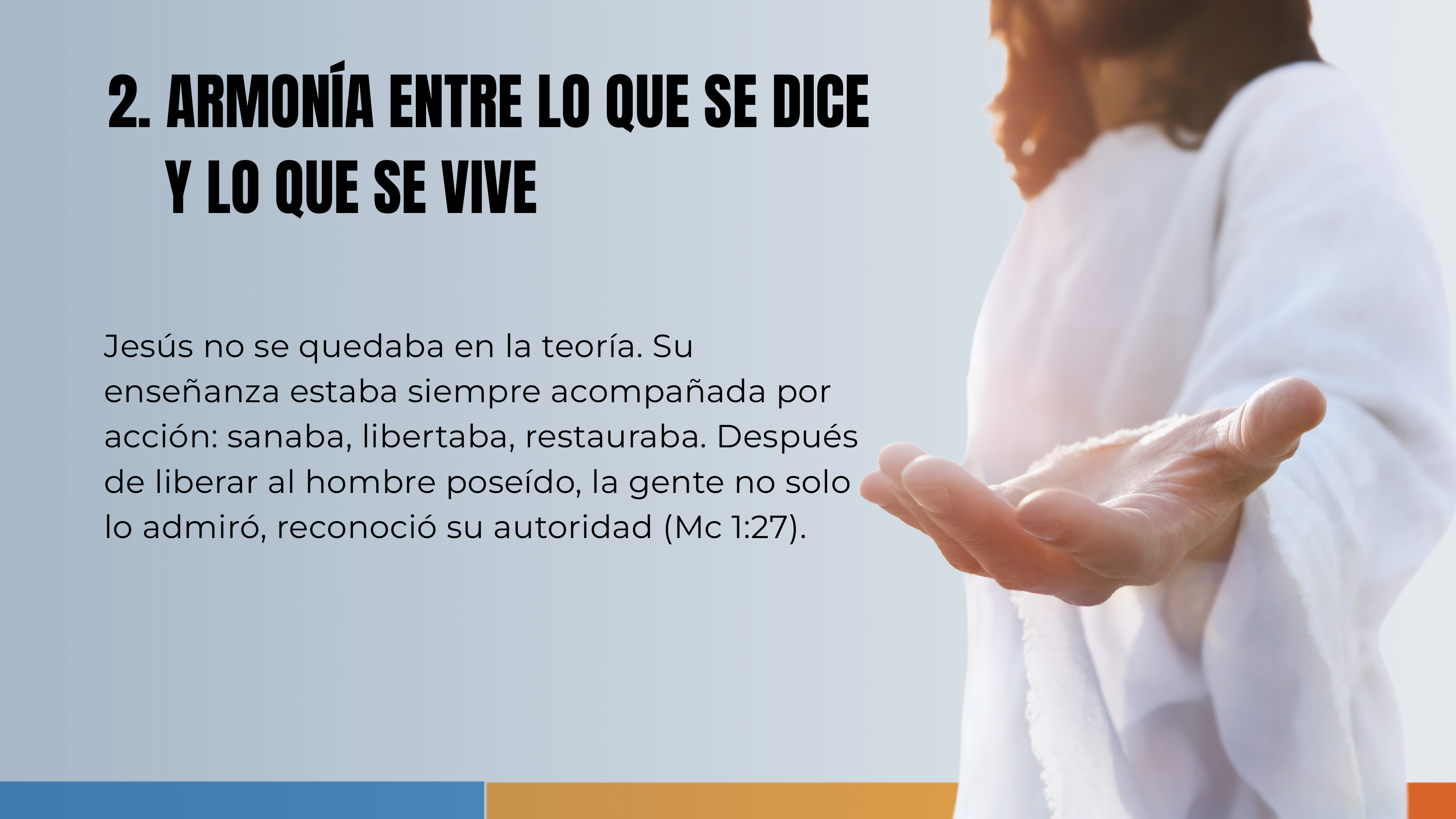

2. ARMONÍA ENTRE LO QUE SE DICE
    Y LO QUE SE VIVE
Jesús no se quedaba en la teoría. Su enseñanza estaba siempre acompañada por acción: sanaba, libertaba, restauraba. Después de liberar al hombre poseído, la gente no solo lo admiró, reconoció su autoridad (Mc 1:27).